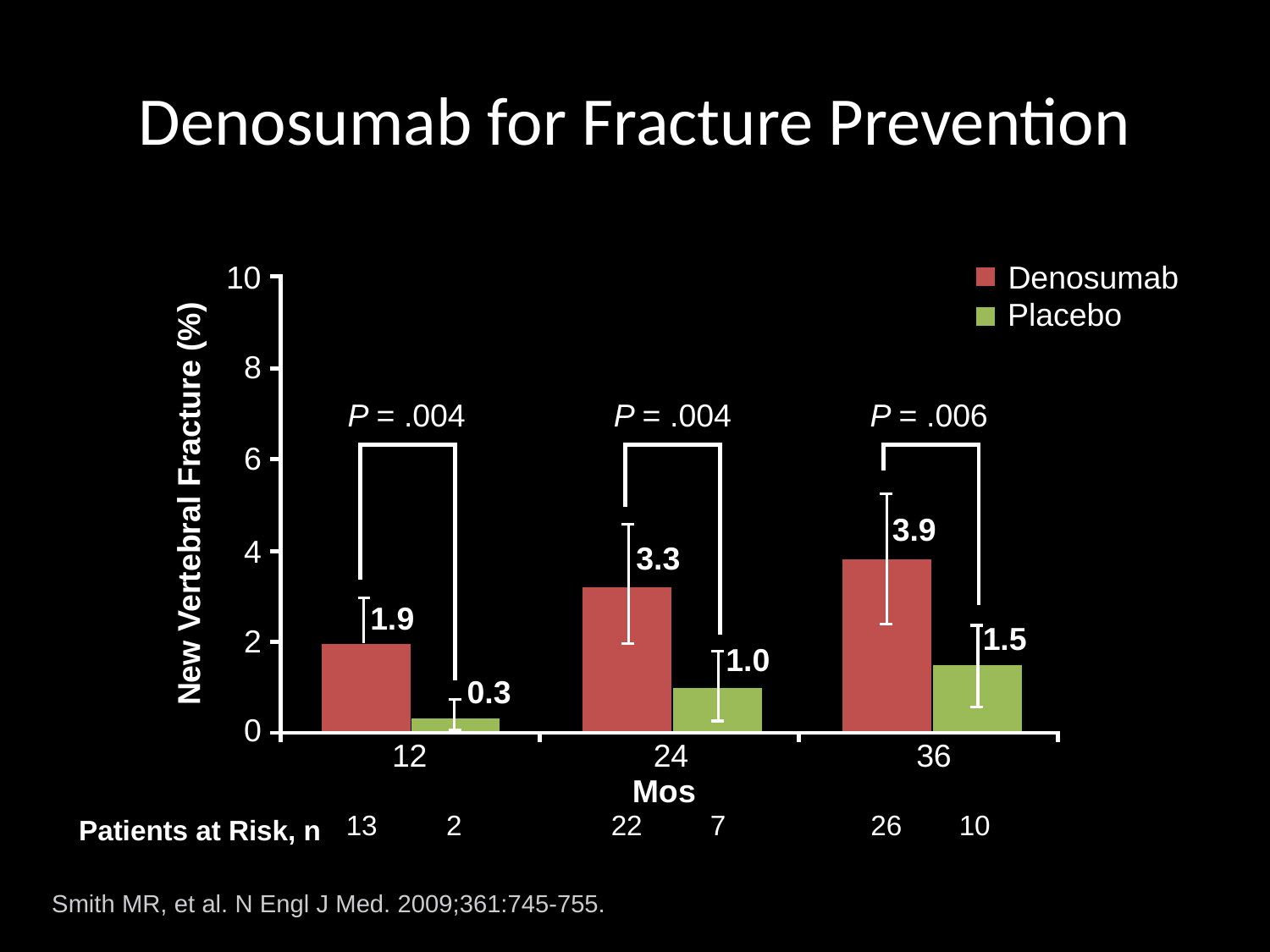

Denosumab for Fracture Prevention
10
Denosumab

Placebo

8
P = .004
P = .004
P = .006
6
New Vertebral Fracture (%)
3.9
4
3.3

1.9
1.5
2
1.0

0.3

0

12
24
36
Mos
13
2
22
7
26
10
Patients at Risk, n
Smith MR, et al. N Engl J Med. 2009;361:745-755.